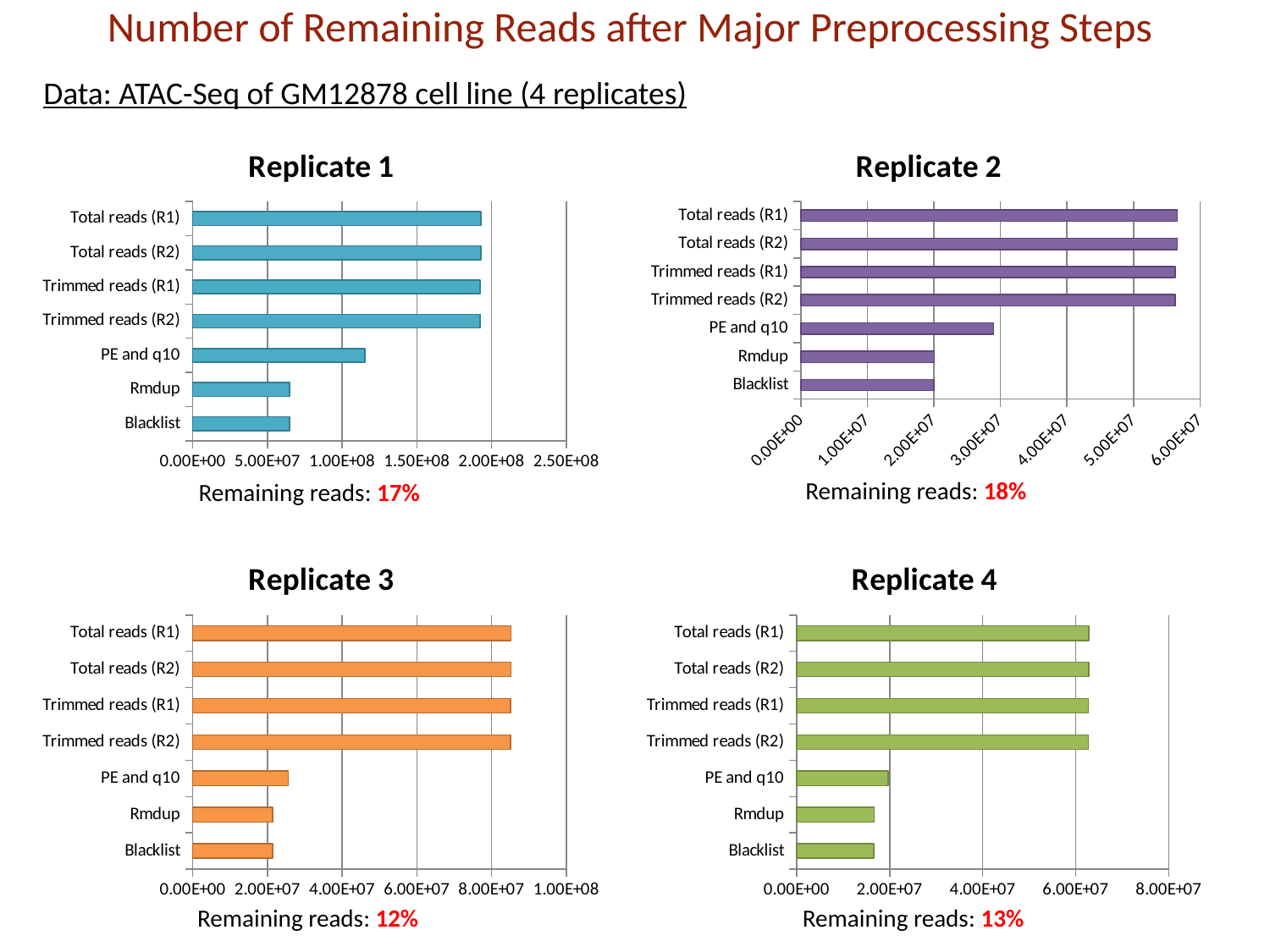

Number of Remaining Reads after Major Preprocessing Steps
Data: ATAC-Seq of GM12878 cell line (4 replicates)

### Chart:

| Category | Replicate 1 |
|---|---|
| Blacklist | 64754711.0 |
| Rmdup | 64940386.0 |
| PE and q10 | 115266236.0 |
| Trimmed reads (R2) | 192475310.0 |
| Trimmed reads (R1) | 192475310.0 |
| Total reads (R2) | 192904649.0 |
| Total reads (R1) | 192904649.0 |

### Chart:

| Category | Replicate 2 |
|---|---|
| Blacklist | 19981554.0 |
| Rmdup | 20040624.0 |
| PE and q10 | 28982436.0 |
| Trimmed reads (R2) | 56285504.0 |
| Trimmed reads (R1) | 56285504.0 |
| Total reads (R2) | 56598621.0 |
| Total reads (R1) | 56598621.0 |
Remaining reads: 18%
Remaining reads: 17%

### Chart:

| Category | Replicate 3 |
|---|---|
| Blacklist | 21362892.0 |
| Rmdup | 21423134.0 |
| PE and q10 | 25590816.0 |
| Trimmed reads (R2) | 85140566.0 |
| Trimmed reads (R1) | 85140566.0 |
| Total reads (R2) | 85243035.0 |
| Total reads (R1) | 85243035.0 |

### Chart:

| Category | Replicate 4 |
|---|---|
| Blacklist | 16610603.0 |
| Rmdup | 16658206.0 |
| PE and q10 | 19659994.0 |
| Trimmed reads (R2) | 62759620.0 |
| Trimmed reads (R1) | 62759620.0 |
| Total reads (R2) | 62821955.0 |
| Total reads (R1) | 62821955.0 |
Remaining reads: 12%
Remaining reads: 13%